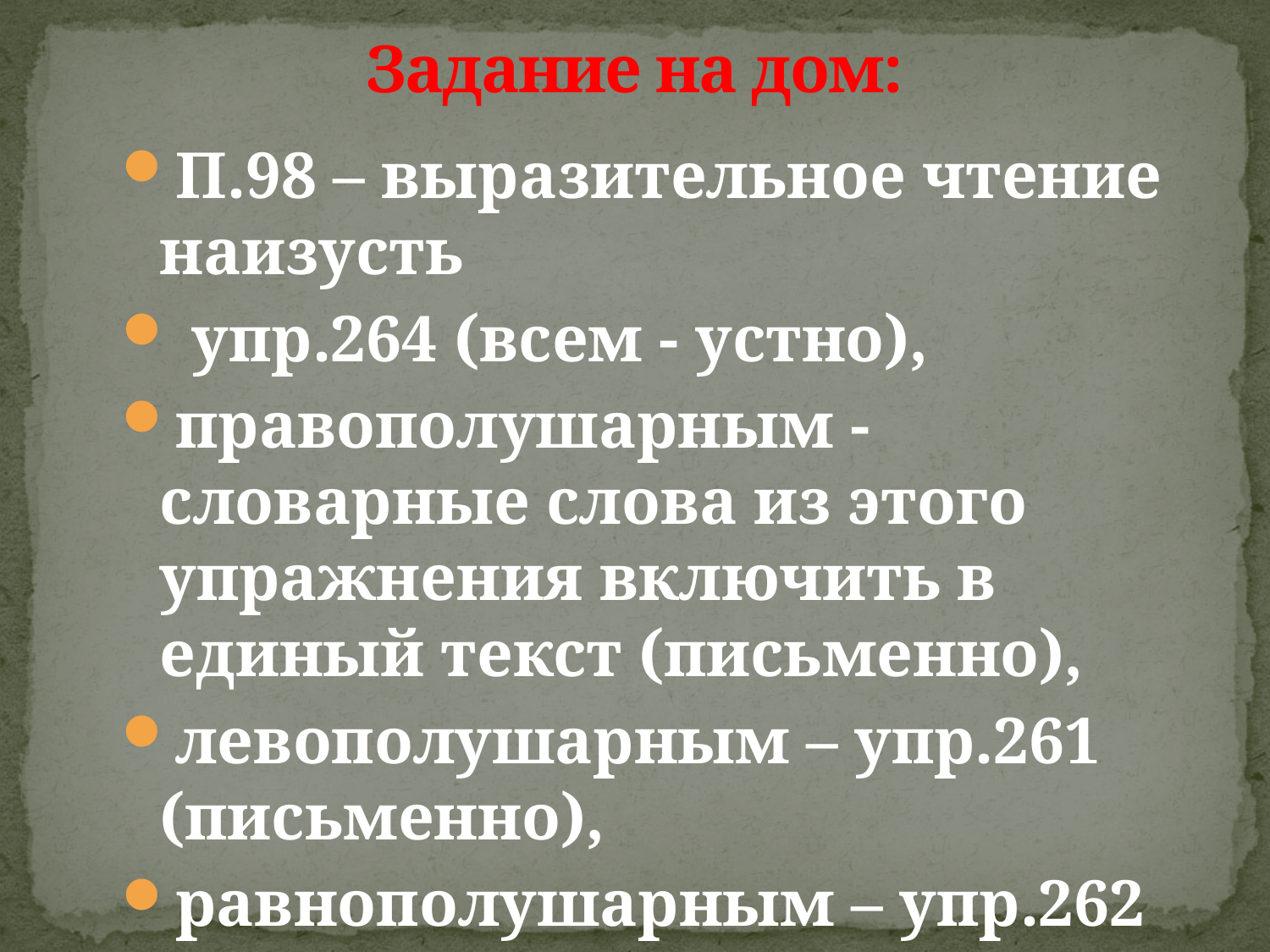

# Задание на дом:
П.98 – выразительное чтение наизусть
 упр.264 (всем - устно),
правополушарным -  словарные слова из этого упражнения включить в единый текст (письменно),
левополушарным – упр.261 (письменно),
равнополушарным – упр.262